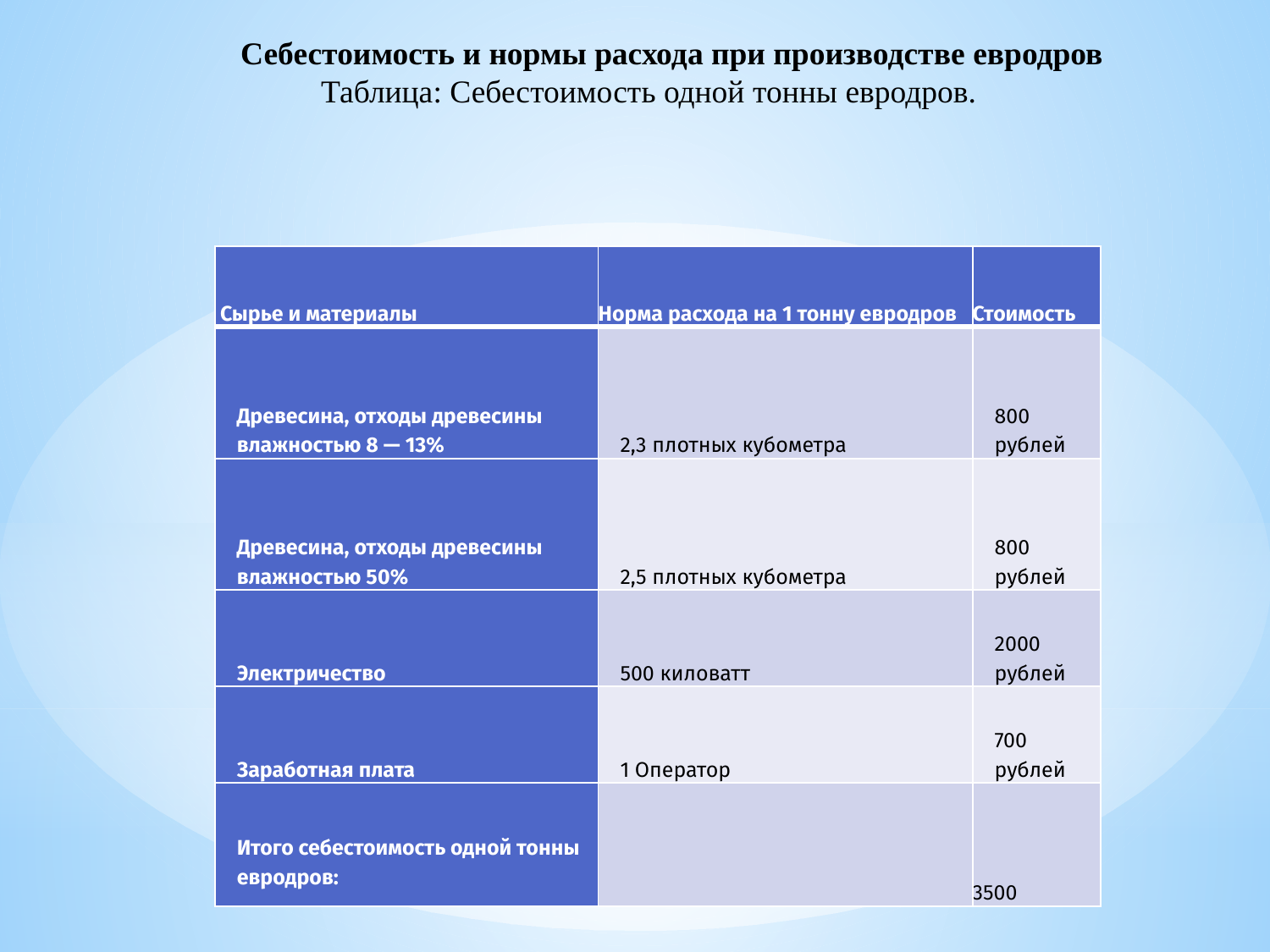

Себестоимость и нормы расхода при производстве евродров
                             Таблица: Себестоимость одной тонны евродров.
| Сырье и материалы | Норма расхода на 1 тонну евродров | Стоимость |
| --- | --- | --- |
| Древесина, отходы древесины влажностью 8 — 13% | 2,3 плотных кубометра | 800 рублей |
| Древесина, отходы древесины влажностью 50% | 2,5 плотных кубометра | 800 рублей |
| Электричество | 500 киловатт | 2000 рублей |
| Заработная плата | 1 Оператор | 700 рублей |
| Итого себестоимость одной тонны евродров: |  | 3500 |
#